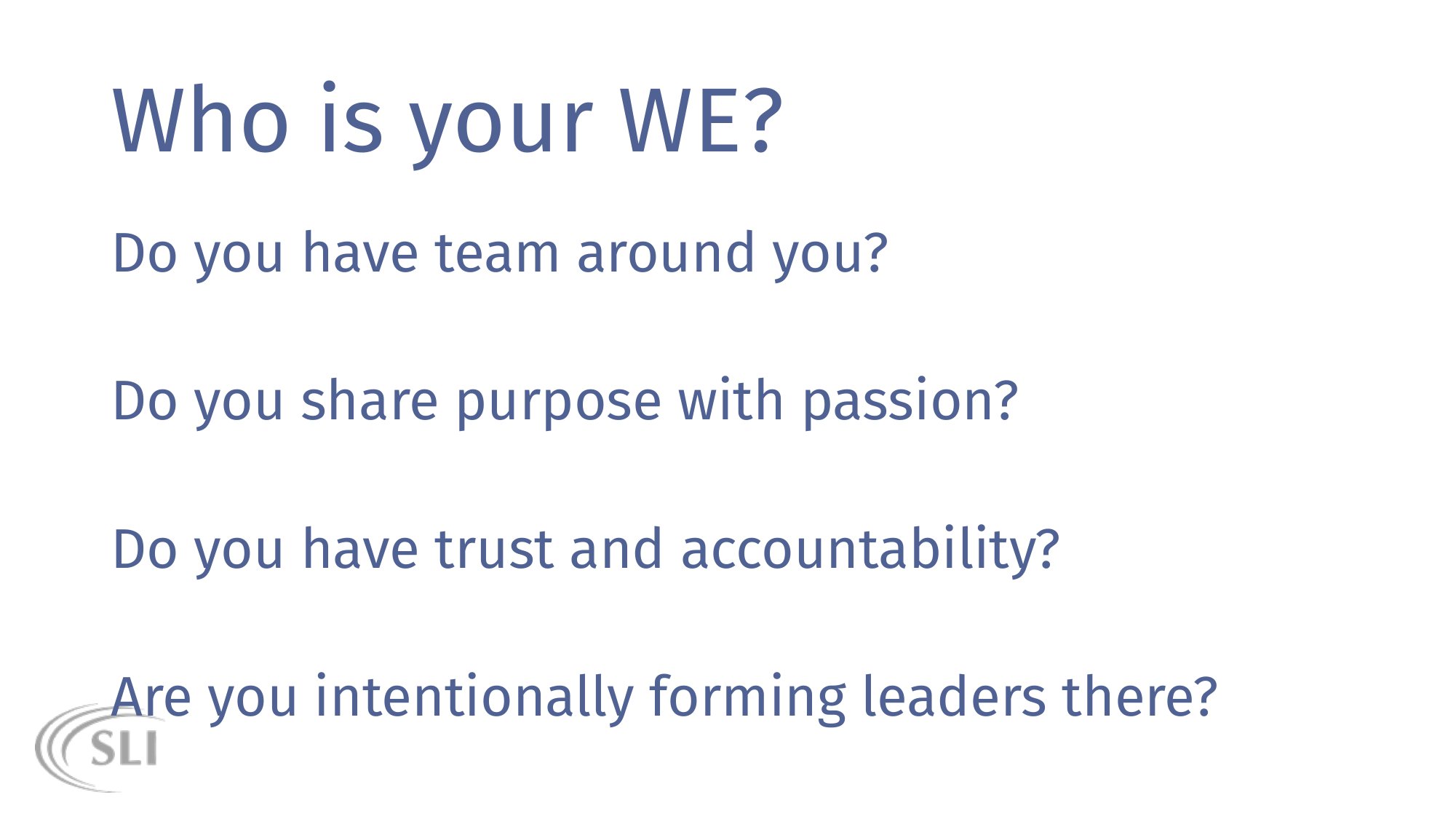

# Who is your WE?
Do you have team around you?

Do you share purpose with passion?

Do you have trust and accountability?

Are you intentionally forming leaders there?